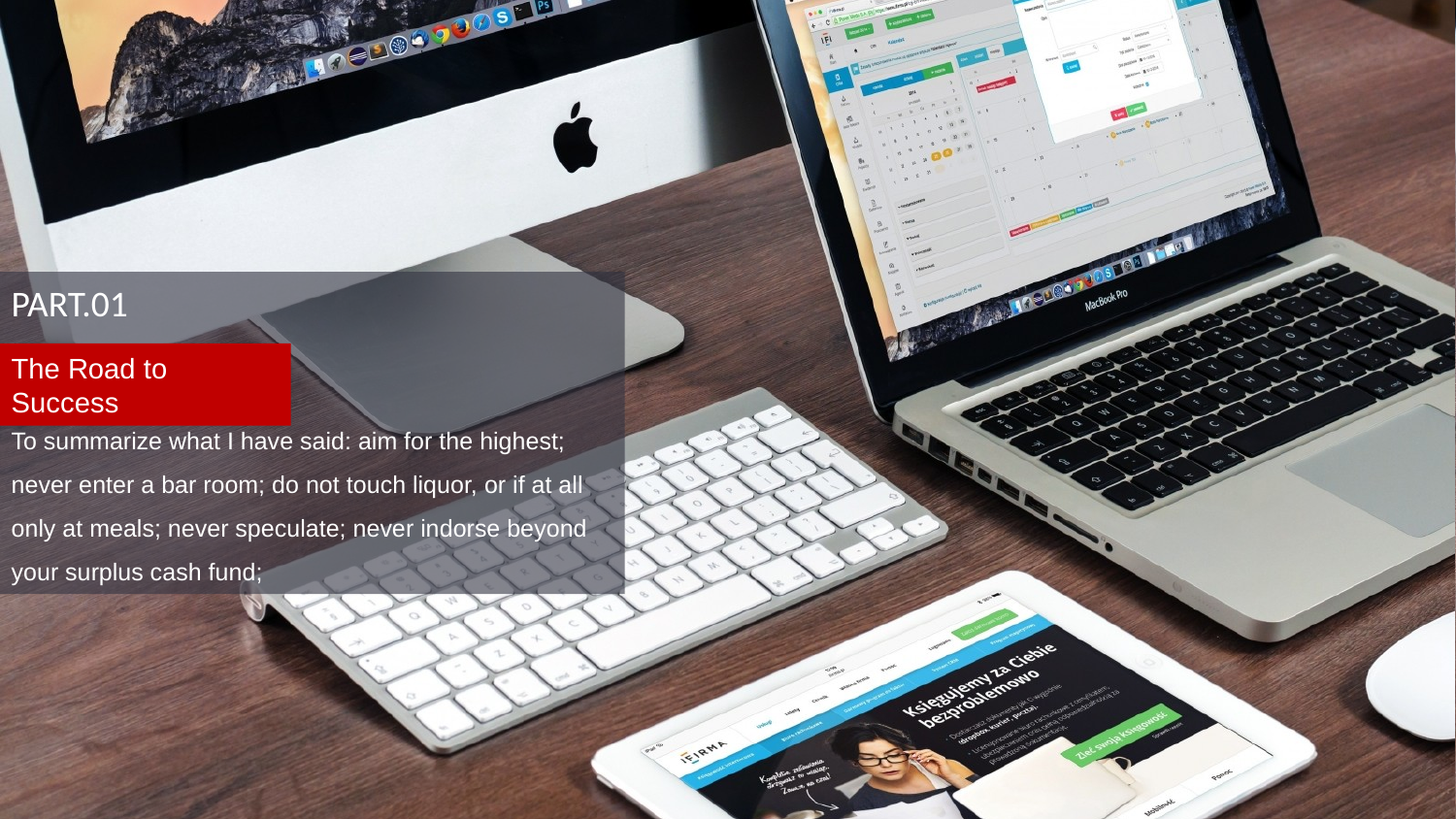

PART.01

To summarize what I have said: aim for the highest; never enter a bar room; do not touch liquor, or if at all only at meals; never speculate; never indorse beyond your surplus cash fund;
The Road to Success